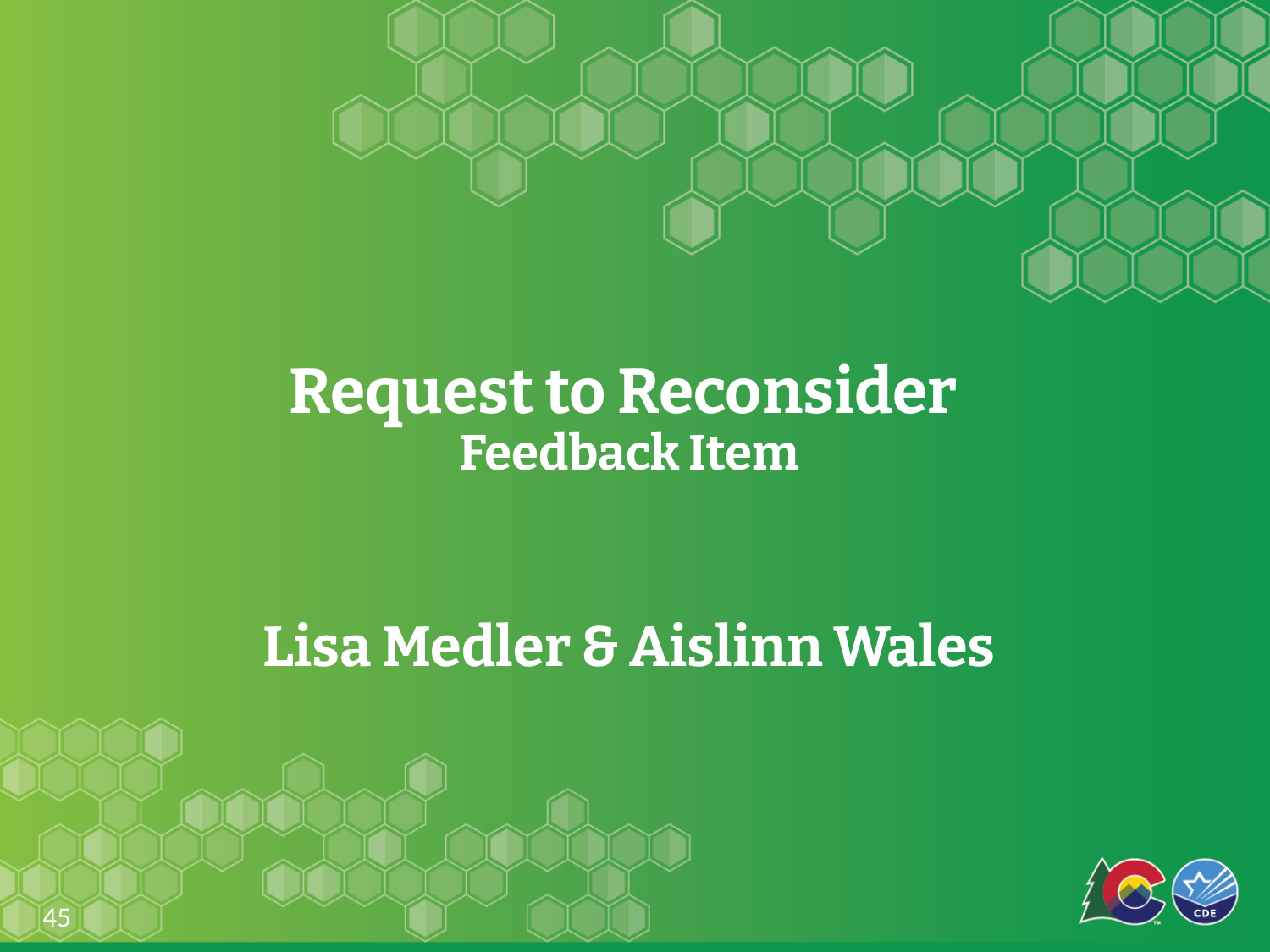

# Request to Reconsider Feedback Item Lisa Medler & Aislinn Wales
45